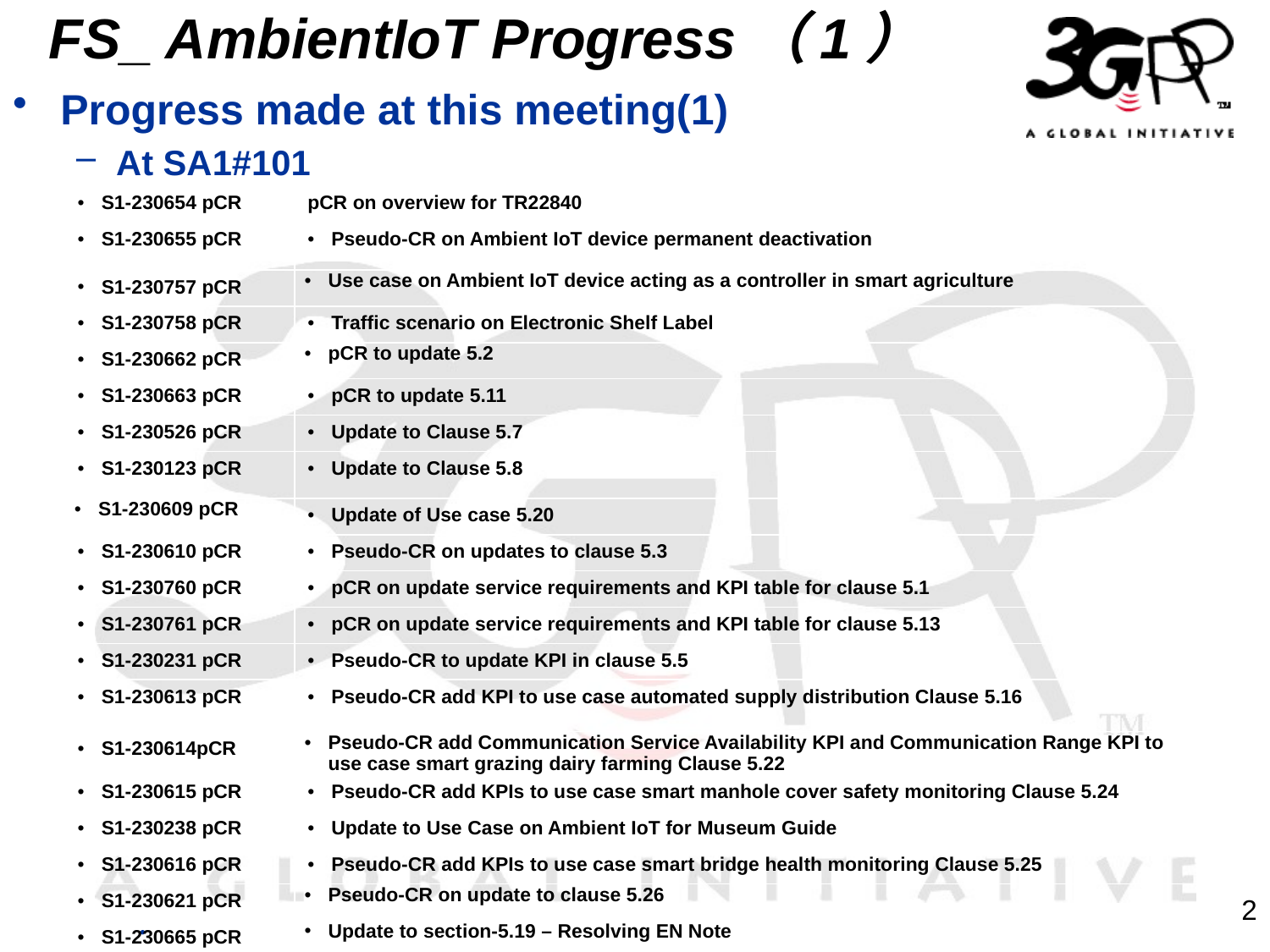

# FS_ AmbientIoT Progress（1）
Progress made at this meeting(1)
At SA1#101

| S1-230654 pCR | pCR on overview for TR22840 |
| --- | --- |
| S1-230655 pCR | Pseudo-CR on Ambient IoT device permanent deactivation |
| S1-230757 pCR | Use case on Ambient IoT device acting as a controller in smart agriculture |
| S1-230758 pCR | Traffic scenario on Electronic Shelf Label |
| S1-230662 pCR | pCR to update 5.2 |
| S1-230663 pCR | pCR to update 5.11 |
| S1-230526 pCR | Update to Clause 5.7 |
| S1-230123 pCR | Update to Clause 5.8 |
| S1-230609 pCR | Update of Use case 5.20 |
| S1-230610 pCR | Pseudo-CR on updates to clause 5.3 |
| S1-230760 pCR | pCR on update service requirements and KPI table for clause 5.1 |
| S1-230761 pCR | pCR on update service requirements and KPI table for clause 5.13 |
| S1-230231 pCR | Pseudo-CR to update KPI in clause 5.5 |
| S1-230613 pCR | Pseudo-CR add KPI to use case automated supply distribution Clause 5.16 |
| S1-230614pCR | Pseudo-CR add Communication Service Availability KPI and Communication Range KPI to use case smart grazing dairy farming Clause 5.22 |
| S1-230615 pCR | Pseudo-CR add KPIs to use case smart manhole cover safety monitoring Clause 5.24 |
| S1-230238 pCR | Update to Use Case on Ambient IoT for Museum Guide |
| S1-230616 pCR | Pseudo-CR add KPIs to use case smart bridge health monitoring Clause 5.25 |
| S1-230621 pCR | Pseudo-CR on update to clause 5.26 |
| S1-230665 pCR | Update to section-5.19 – Resolving EN Note |
2